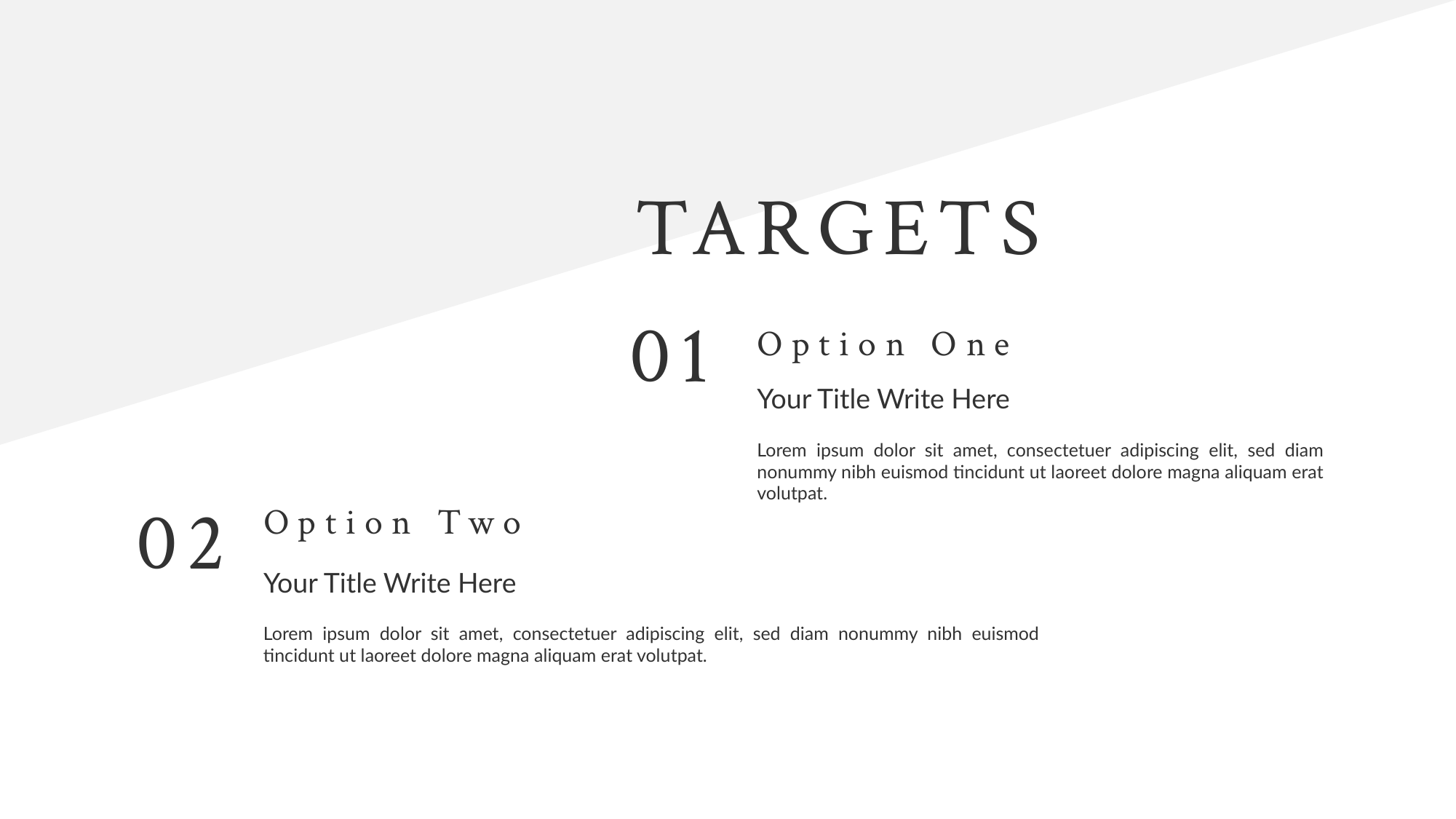

TARGETS
01
Option One
Your Title Write Here
Lorem ipsum dolor sit amet, consectetuer adipiscing elit, sed diam nonummy nibh euismod tincidunt ut laoreet dolore magna aliquam erat volutpat.
02
Option Two
Your Title Write Here
Lorem ipsum dolor sit amet, consectetuer adipiscing elit, sed diam nonummy nibh euismod tincidunt ut laoreet dolore magna aliquam erat volutpat.